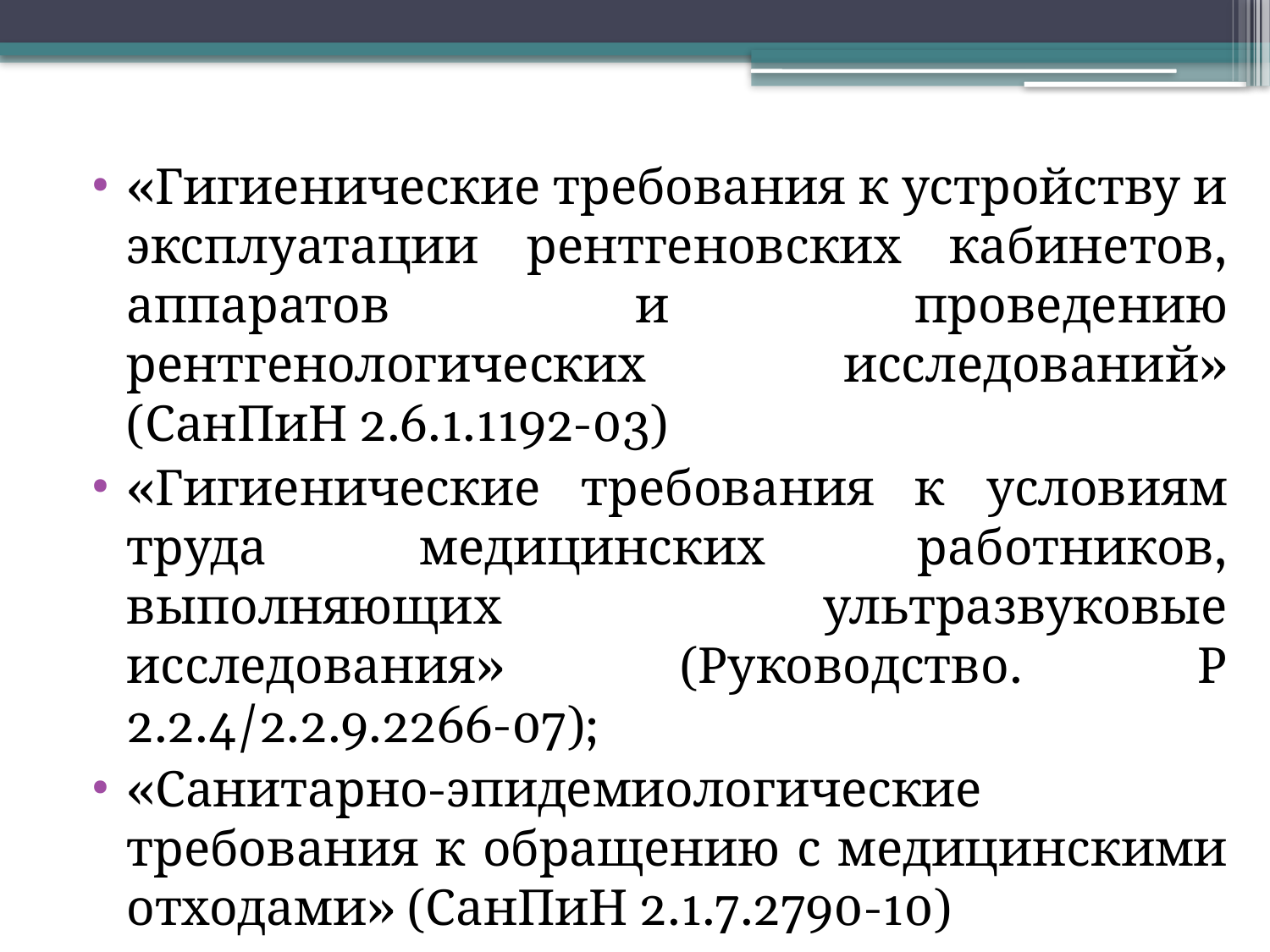

«Гигиенические требования к устройству и эксплуатации рентгеновских кабинетов, аппаратов и проведению рентгенологических исследований» (СанПиН 2.6.1.1192-03)
«Гигиенические требования к условиям труда медицинских работников, выполняющих ультразвуковые исследования» (Руководство. Р 2.2.4/2.2.9.2266-07);
«Санитарно-эпидемиологические требования к обращению с медицинскими отходами» (СанПиН 2.1.7.2790-10)